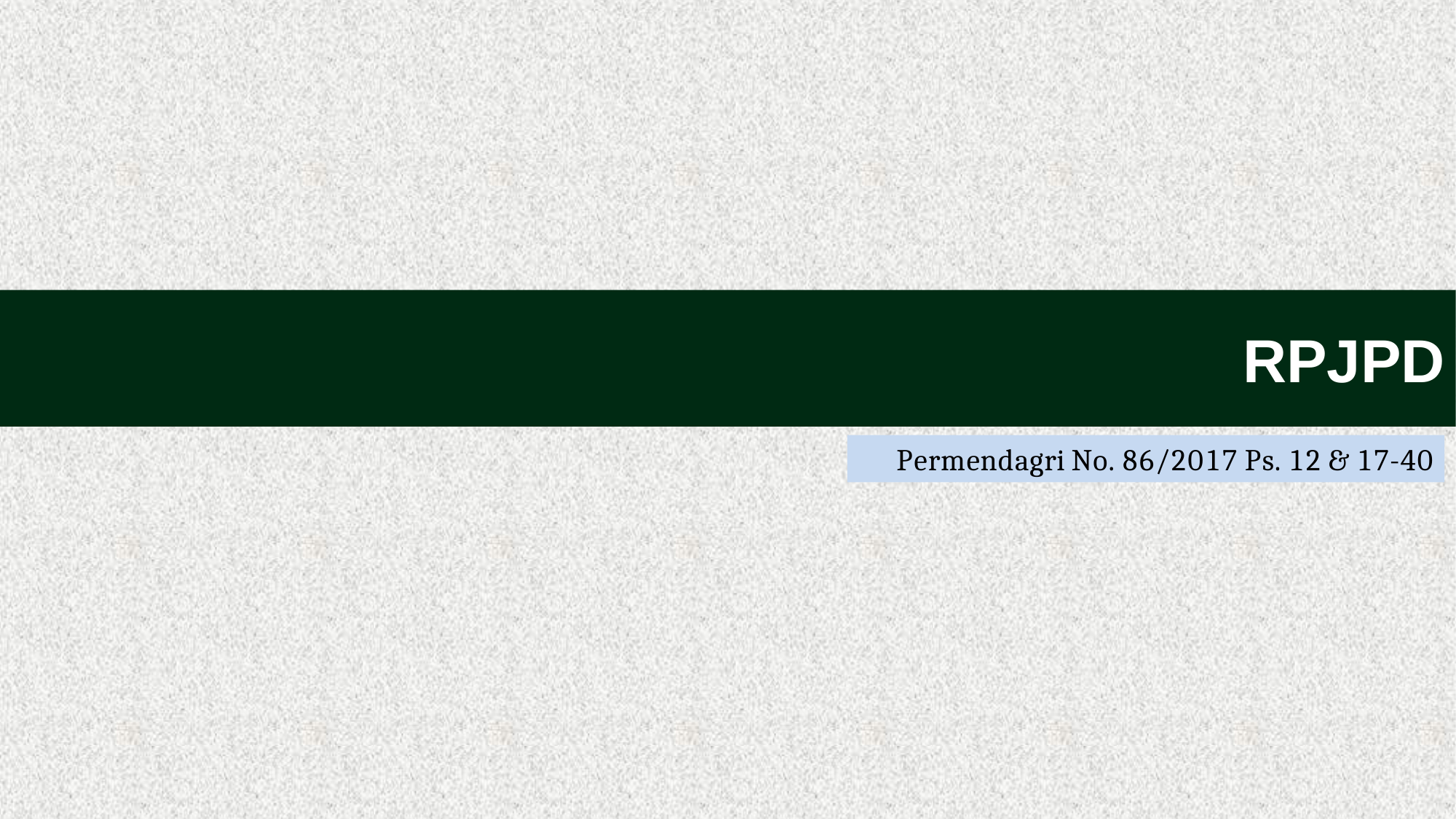

# RPJPD
Permendagri No. 86/2017 Ps. 12 & 17-40